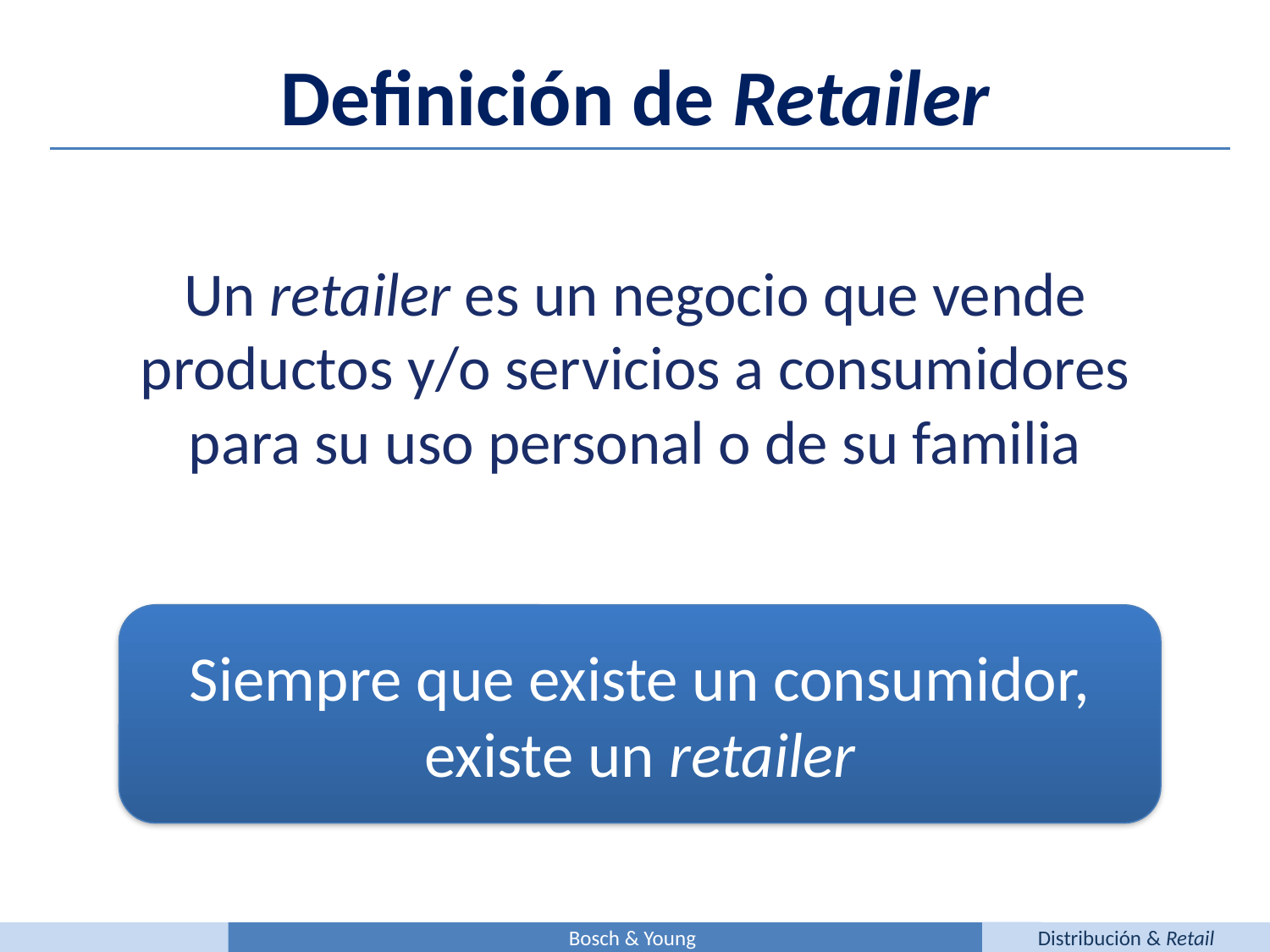

Definición de Retailer
Un retailer es un negocio que vende productos y/o servicios a consumidores para su uso personal o de su familia
Siempre que existe un consumidor, existe un retailer

Bosch & Young
Distribución & Retail